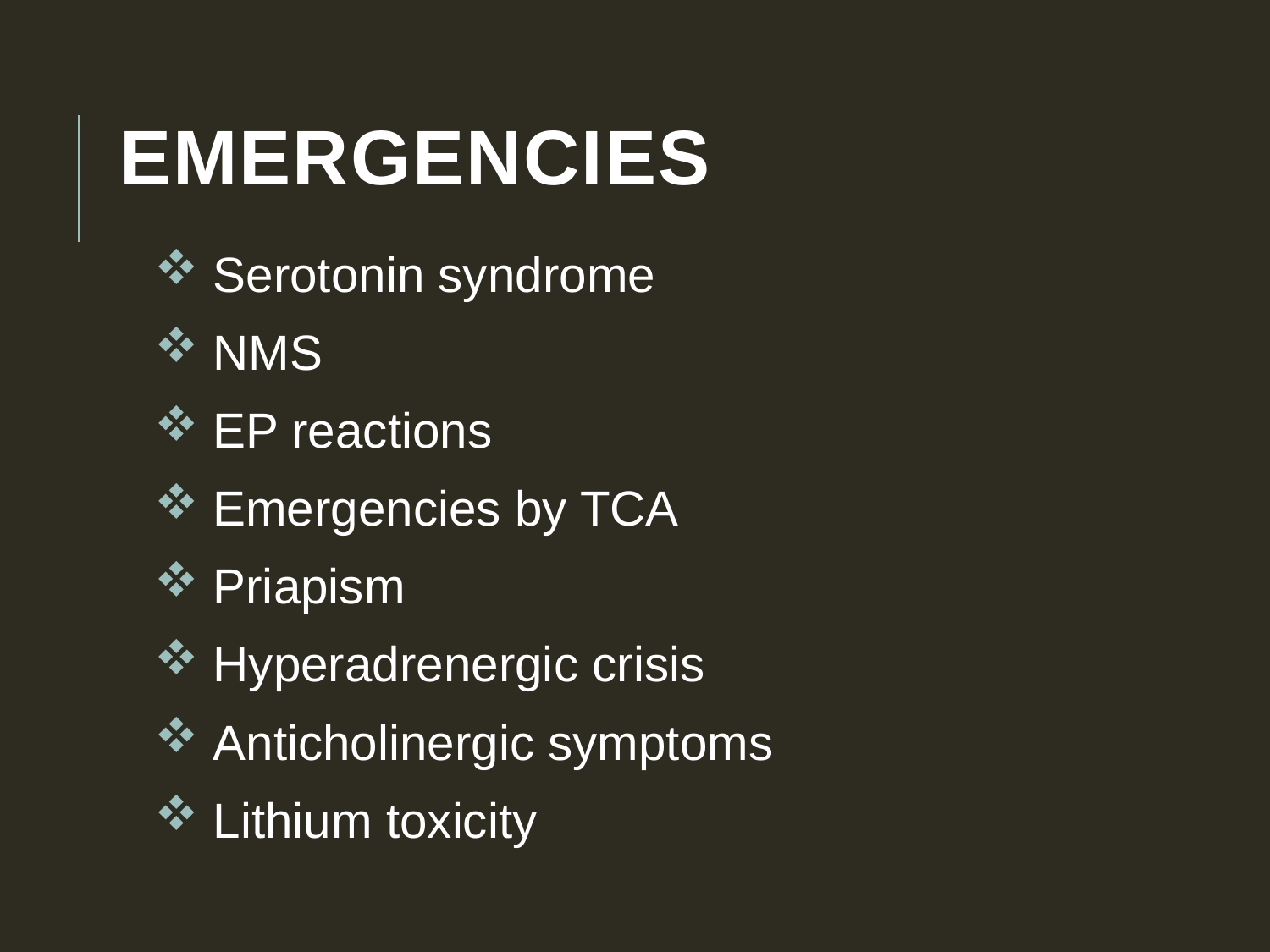

# Emergencies
 Serotonin syndrome
 NMS
 EP reactions
 Emergencies by TCA
 Priapism
 Hyperadrenergic crisis
 Anticholinergic symptoms
 Lithium toxicity